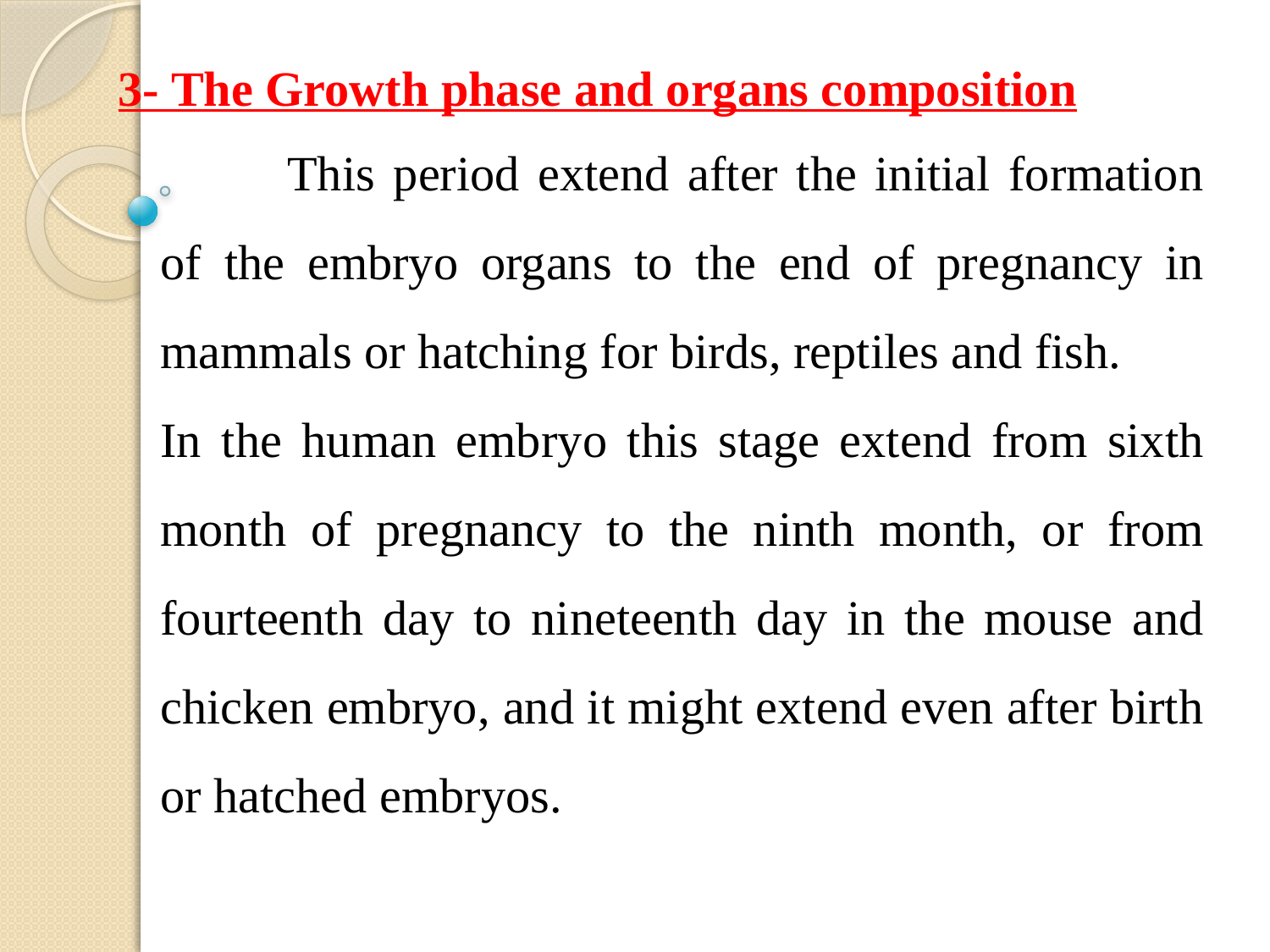

3- The Growth phase and organs composition
	This period extend after the initial formation of the embryo organs to the end of pregnancy in mammals or hatching for birds, reptiles and fish.
In the human embryo this stage extend from sixth month of pregnancy to the ninth month, or from fourteenth day to nineteenth day in the mouse and chicken embryo, and it might extend even after birth or hatched embryos.